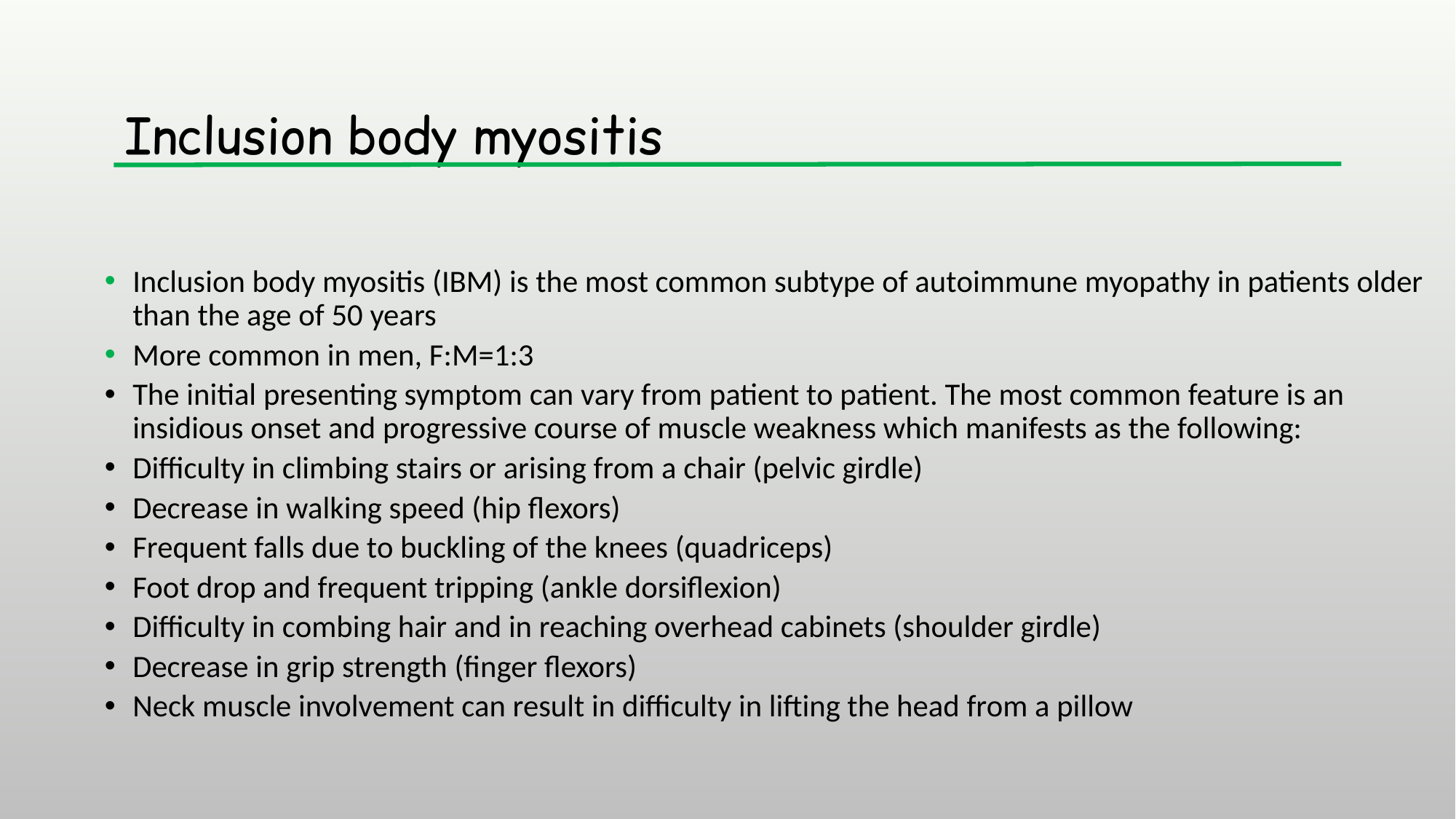

# Inclusion body myositis

Inclusion body myositis (IBM) is the most common subtype of autoimmune myopathy in patients older than the age of 50 years
More common in men, F:M=1:3
The initial presenting symptom can vary from patient to patient. The most common feature is an insidious onset and progressive course of muscle weakness which manifests as the following:
Difficulty in climbing stairs or arising from a chair (pelvic girdle)
Decrease in walking speed (hip flexors)
Frequent falls due to buckling of the knees (quadriceps)
Foot drop and frequent tripping (ankle dorsiflexion)
Difficulty in combing hair and in reaching overhead cabinets (shoulder girdle)
Decrease in grip strength (finger flexors)
Neck muscle involvement can result in difficulty in lifting the head from a pillow